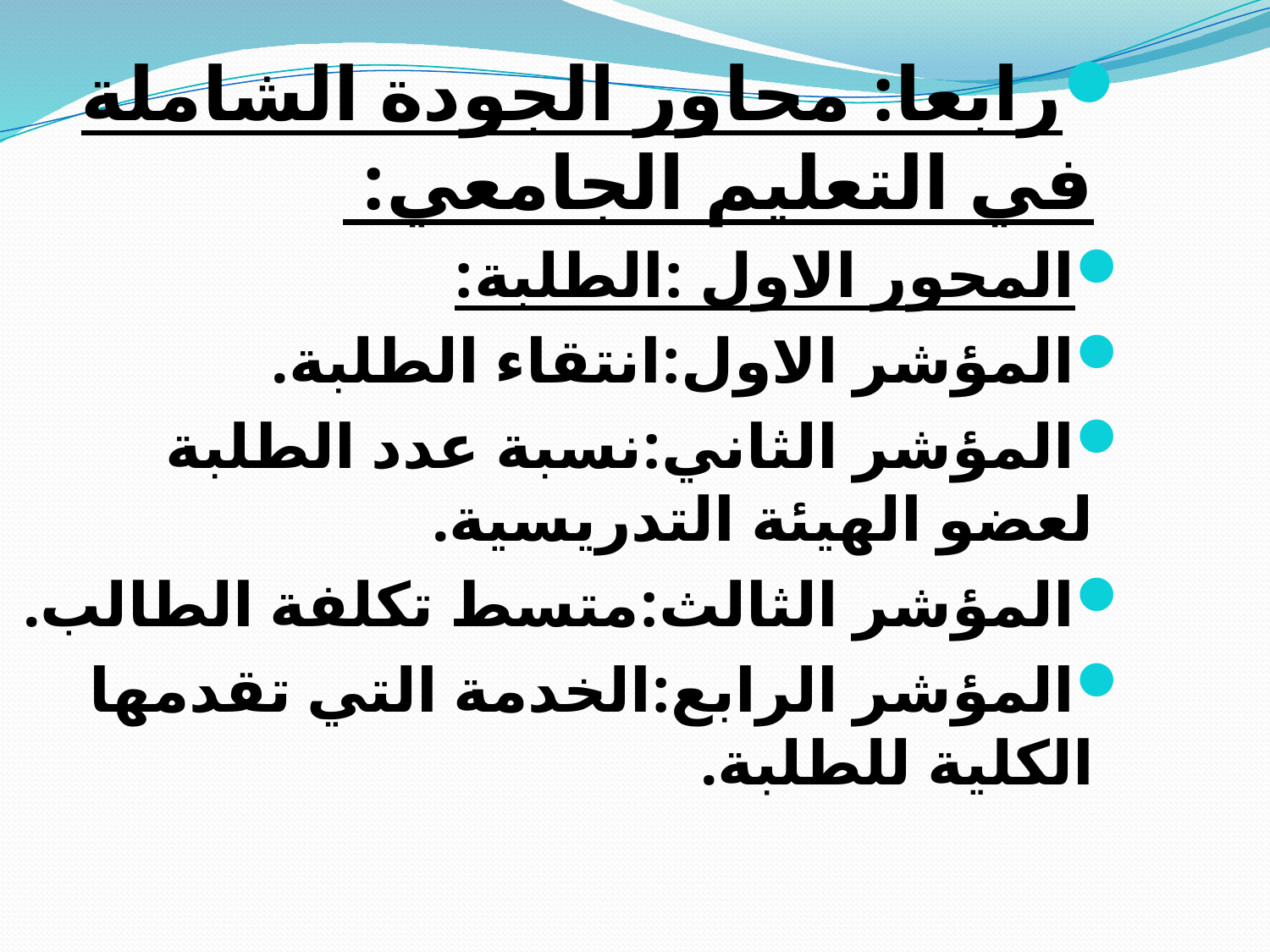

رابعا: محاور الجودة الشاملة في التعليم الجامعي:
المحور الاول :الطلبة:
المؤشر الاول:انتقاء الطلبة.
المؤشر الثاني:نسبة عدد الطلبة لعضو الهيئة التدريسية.
المؤشر الثالث:متسط تكلفة الطالب.
المؤشر الرابع:الخدمة التي تقدمها الكلية للطلبة.